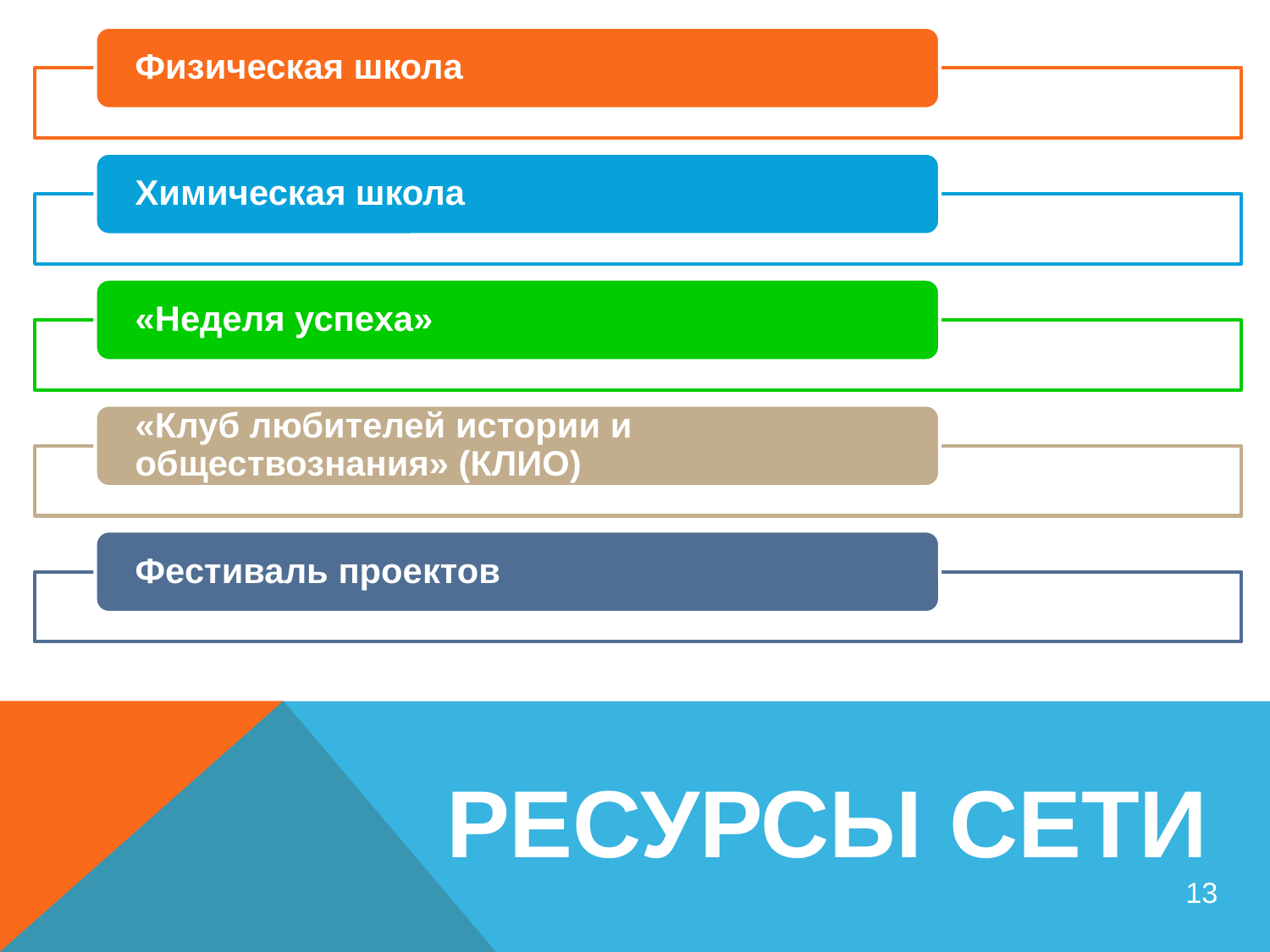

Физическая школа
Химическая школа
«Неделя успеха»
«Клуб любителей истории и обществознания» (КЛИО)
Фестиваль проектов
РЕСУРСЫ СЕТИ
13